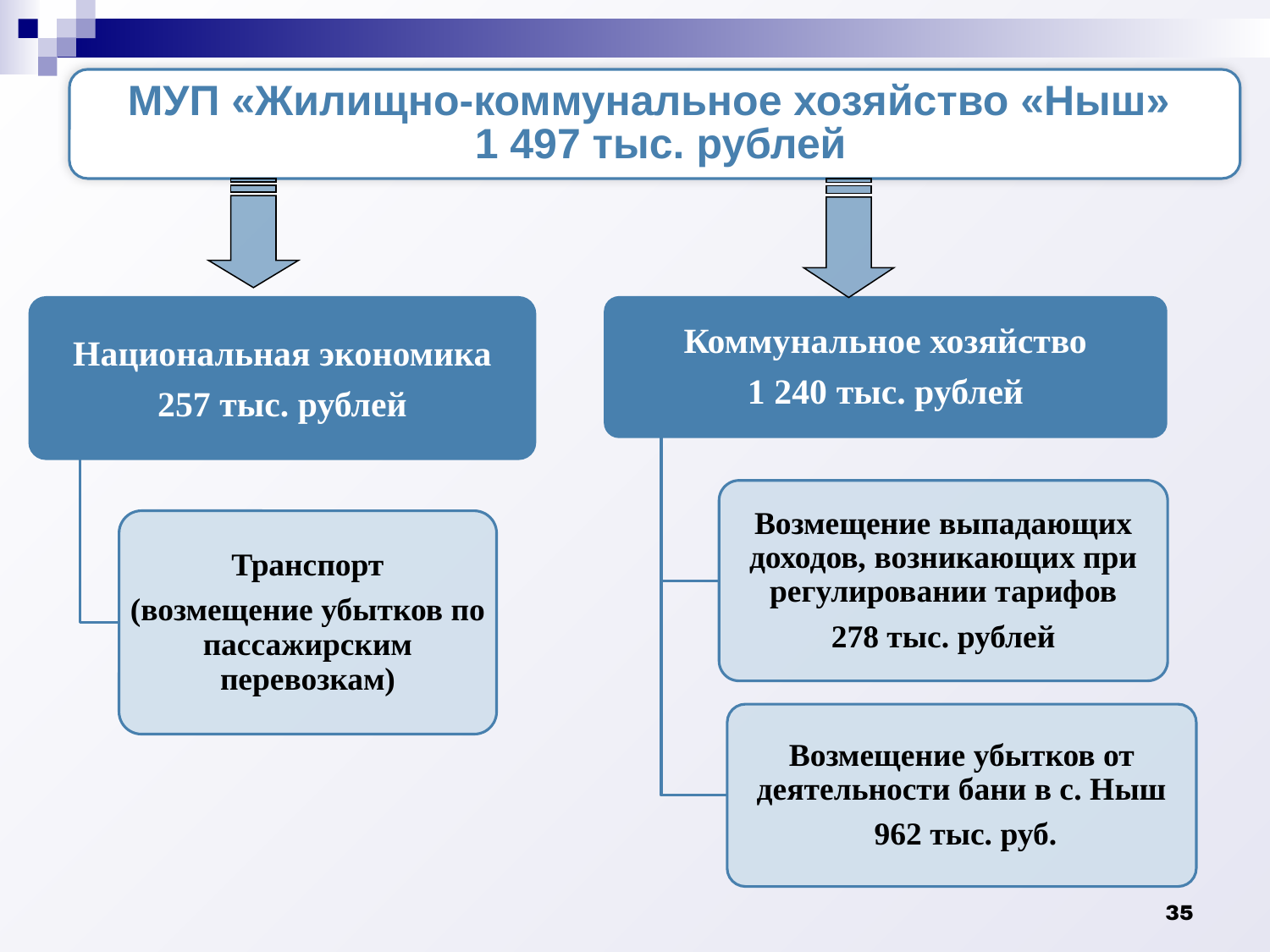

МУП «Жилищно-коммунальное хозяйство «Ныш»
 1 497 тыс. рублей

Национальная экономика
257 тыс. рублей

Транспорт
(возмещение убытков по пассажирским перевозкам)
Коммунальное хозяйство
 1 240 тыс. рублей
Возмещение выпадающих доходов, возникающих при регулировании тарифов
278 тыс. рублей
Возмещение убытков от деятельности бани в с. Ныш
 962 тыс. руб.
35